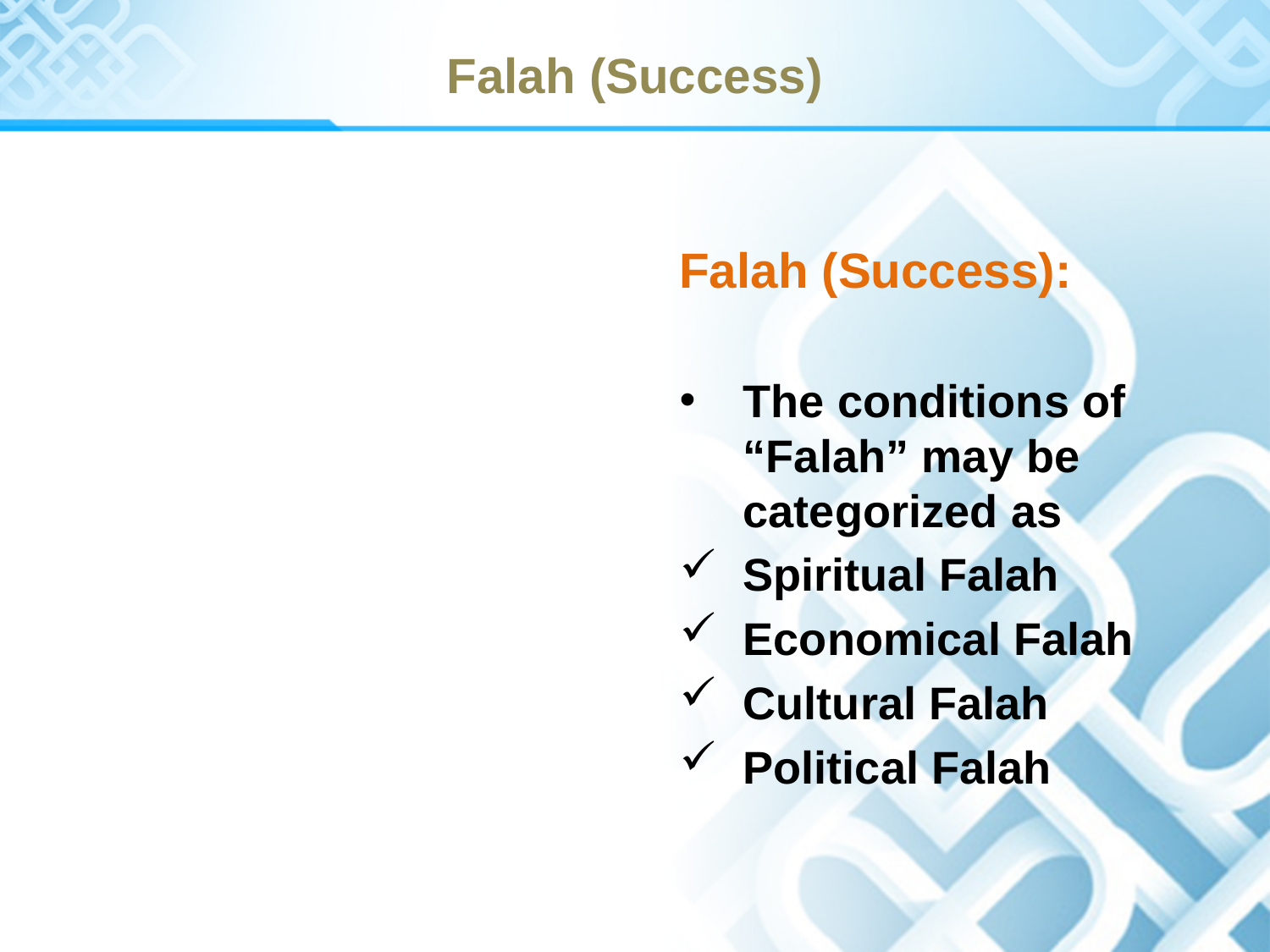

Falah (Success)
Falah (Success):

The conditions of “Falah” may be categorized as
Spiritual Falah
Economical Falah
Cultural Falah
Political Falah